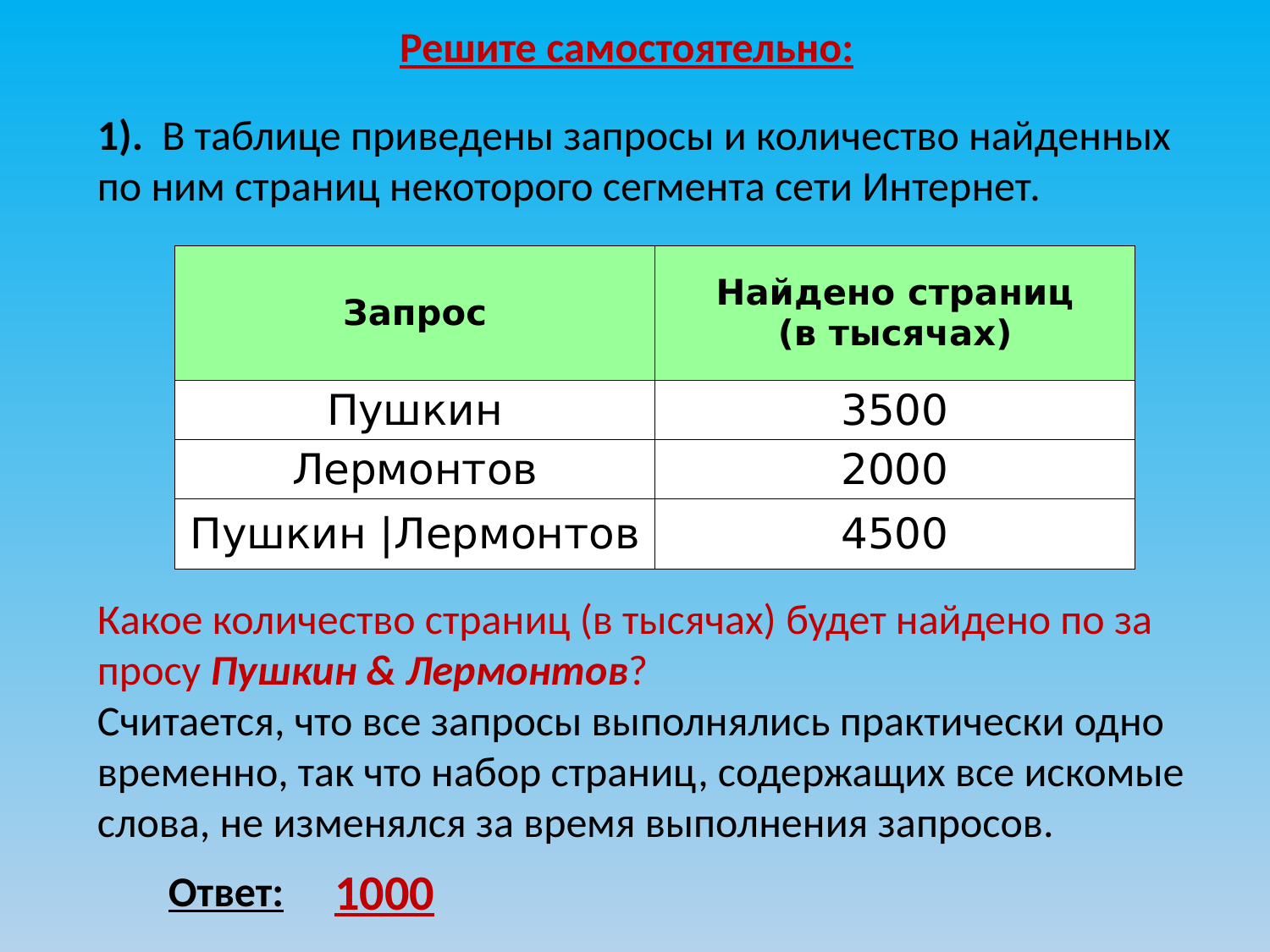

Решите самостоятельно:
1).  В таб­ли­це при­ве­де­ны за­про­сы и ко­ли­че­ство най­ден­ных по ним стра­ниц не­ко­то­ро­го сег­мен­та сети Ин­тер­нет.
| За­прос | Най­де­но стра­ниц (в ты­ся­чах) |
| --- | --- |
| Пуш­кин | 3500 |
| Лер­мон­тов | 2000 |
| Пуш­кин |Лер­мон­тов | 4500 |
Какое ко­ли­че­ство стра­ниц (в ты­ся­чах) будет най­де­но по за­про­су Пуш­кин & Лер­мон­тов?
Счи­та­ет­ся, что все за­про­сы вы­пол­ня­лись прак­ти­че­ски од­но­вре­мен­но, так что набор стра­ниц, со­дер­жа­щих все ис­ко­мые слова, не из­ме­нял­ся за время вы­пол­не­ния за­про­сов.
1000
Ответ: